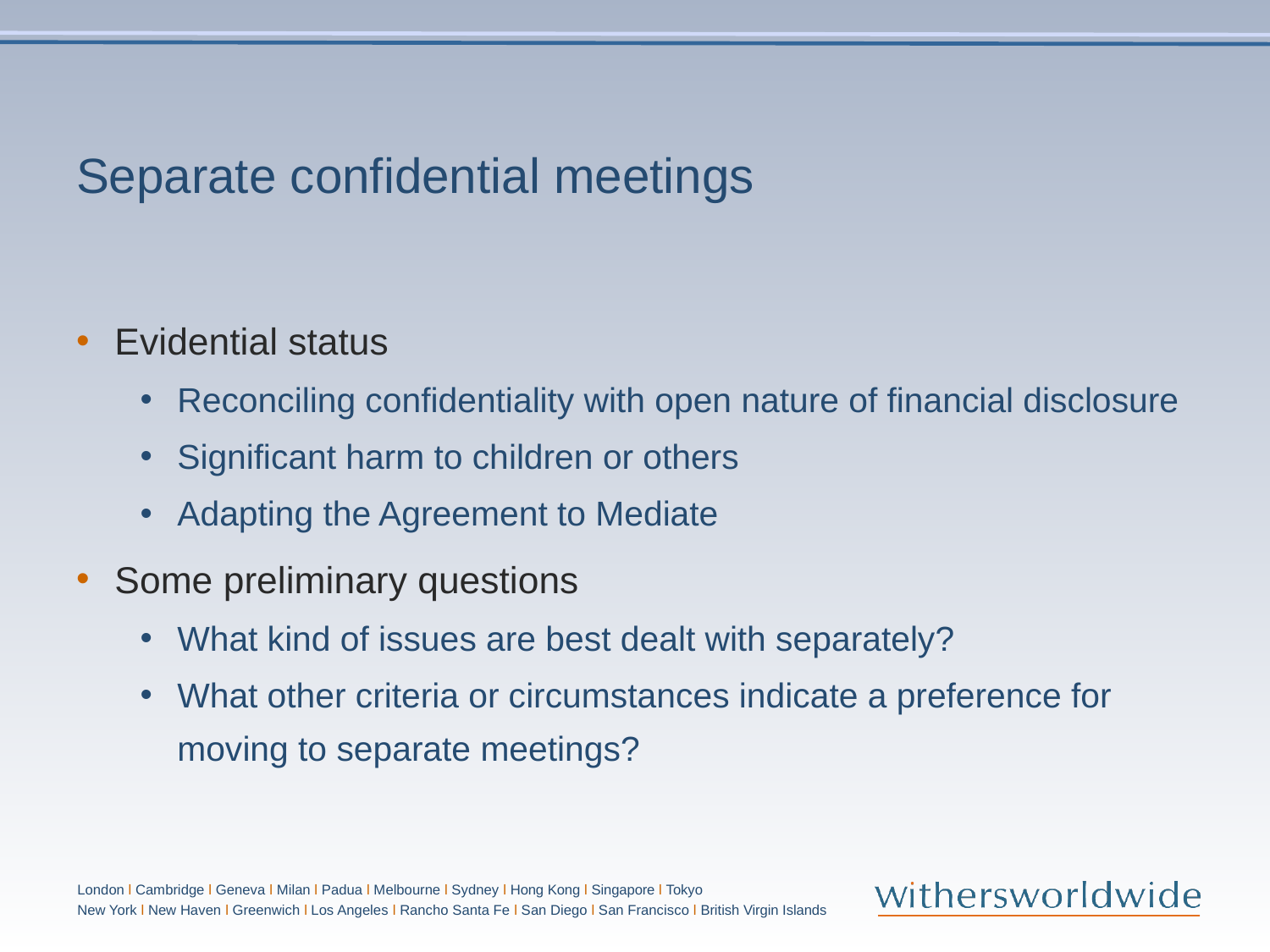

# Separate confidential meetings
Evidential status
Reconciling confidentiality with open nature of financial disclosure
Significant harm to children or others
Adapting the Agreement to Mediate
Some preliminary questions
What kind of issues are best dealt with separately?
What other criteria or circumstances indicate a preference for moving to separate meetings?